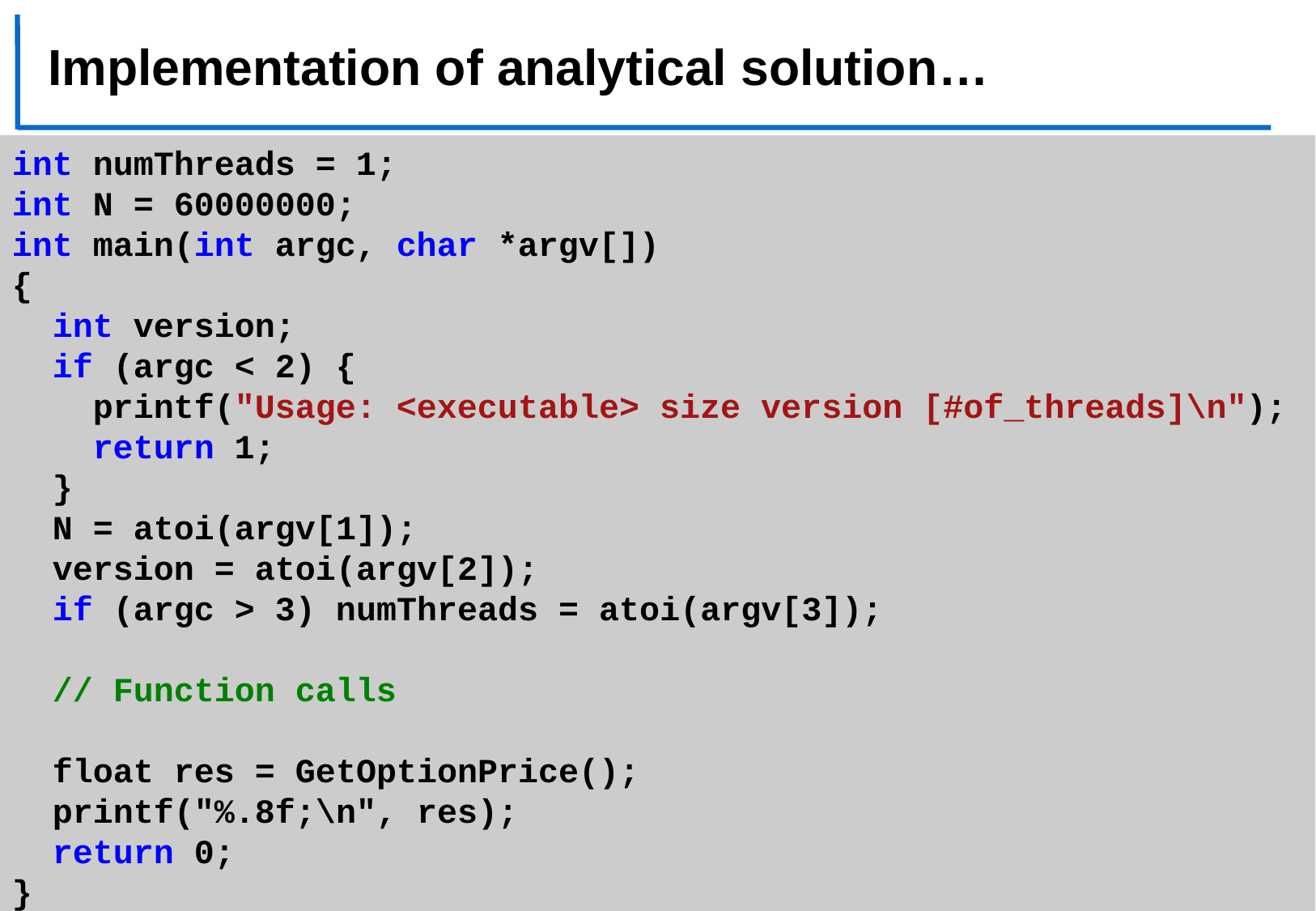

# Implementation of analytical solution…
int numThreads = 1;
int N = 60000000;
int main(int argc, char *argv[])
{
  int version;
  if (argc < 2) {
    printf("Usage: <executable> size version [#of_threads]\n");
    return 1;
  }
  N = atoi(argv[1]);
  version = atoi(argv[2]);
  if (argc > 3) numThreads = atoi(argv[3]);

  // Function calls

  float res = GetOptionPrice();
  printf("%.8f;\n", res);
  return 0;
}